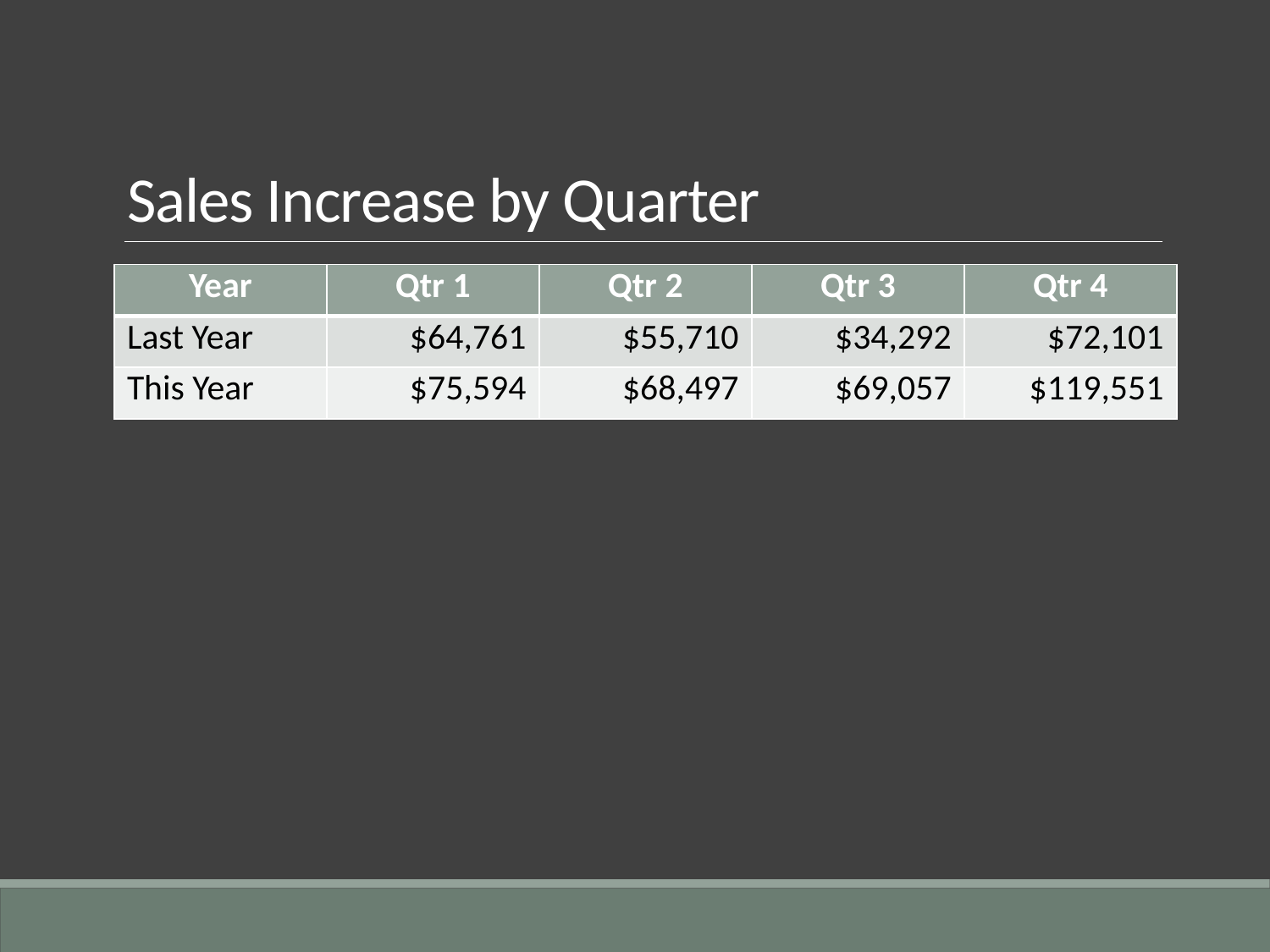

# Sales Increase by Quarter
| Year | Qtr 1 | Qtr 2 | Qtr 3 | Qtr 4 |
| --- | --- | --- | --- | --- |
| Last Year | $64,761 | $55,710 | $34,292 | $72,101 |
| This Year | $75,594 | $68,497 | $69,057 | $119,551 |